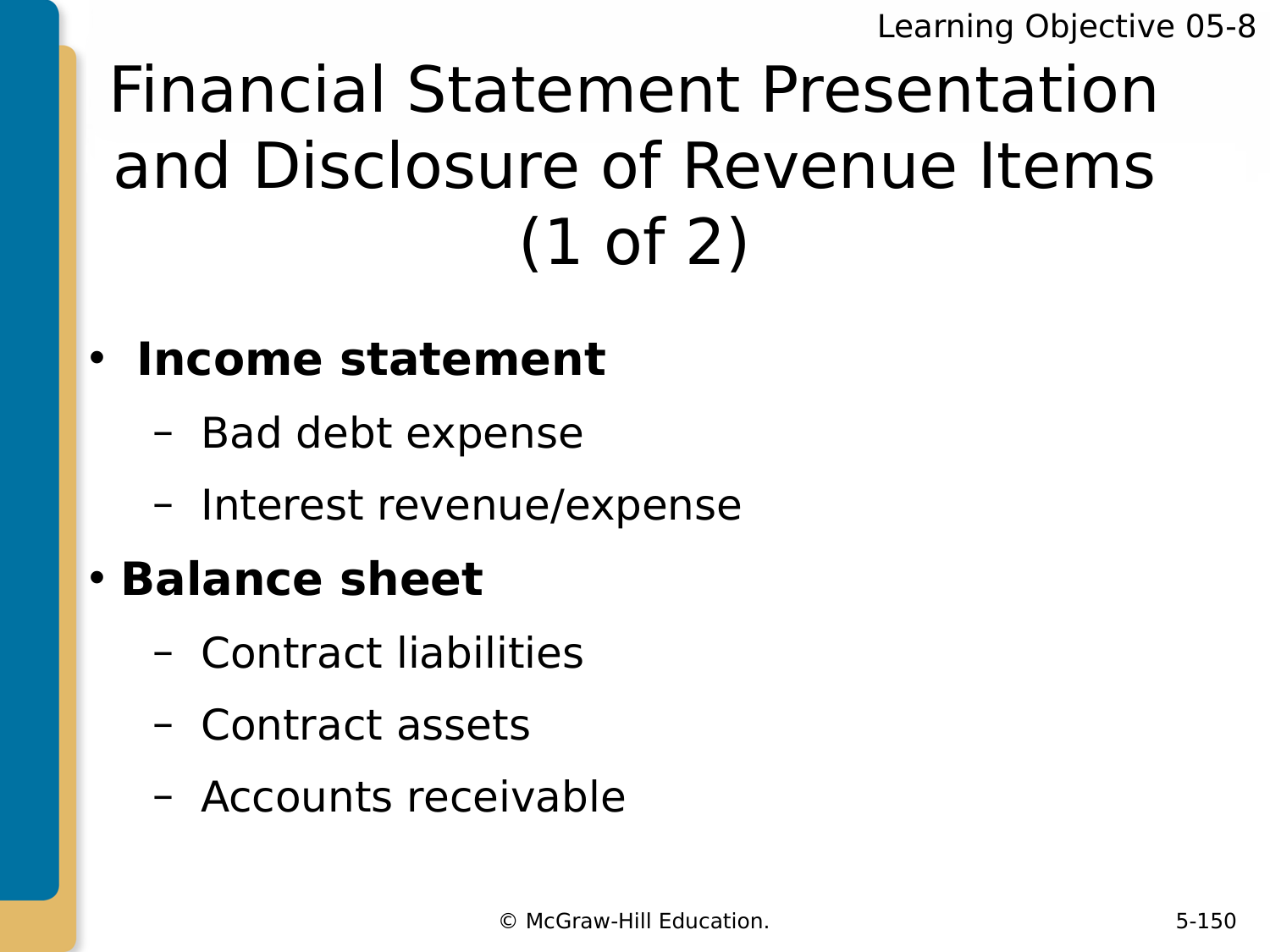

Learning Objective 05-8
# Financial Statement Presentation and Disclosure of Revenue Items (1 of 2)
Income statement
Bad debt expense
Interest revenue/expense
Balance sheet
Contract liabilities
Contract assets
Accounts receivable